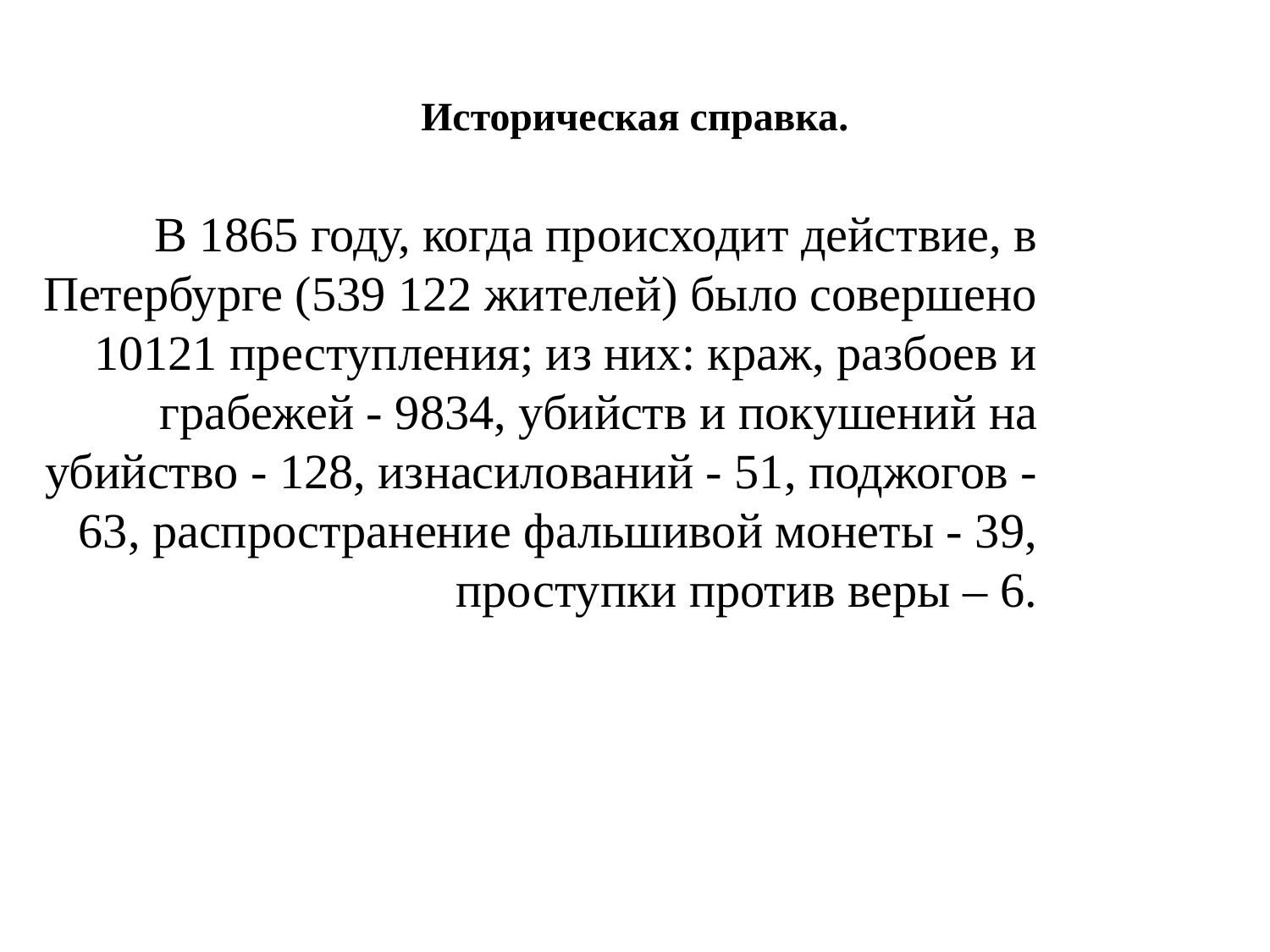

# Историческая справка.
В 1865 году, когда происходит действие, в Петербурге (539 122 жителей) было совершено 10121 преступления; из них: краж, разбоев и грабежей - 9834, убийств и покушений на убийство - 128, изнасилований - 51, поджогов - 63, распространение фальшивой монеты - 39, проступки против веры – 6.